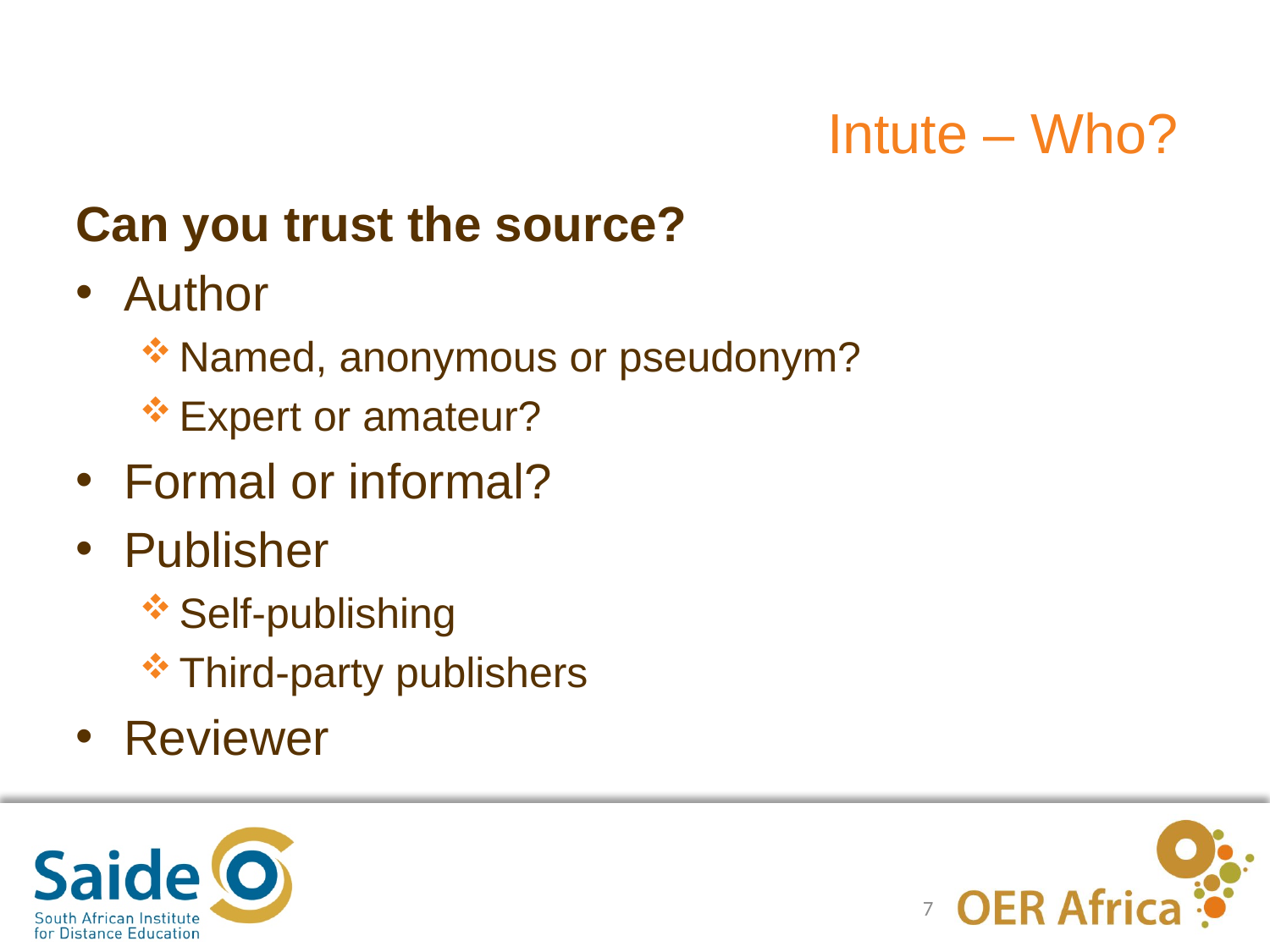

# Intute – Who?
Can you trust the source?
Author
Named, anonymous or pseudonym?
Expert or amateur?
Formal or informal?
Publisher
Self-publishing
Third-party publishers
Reviewer

7